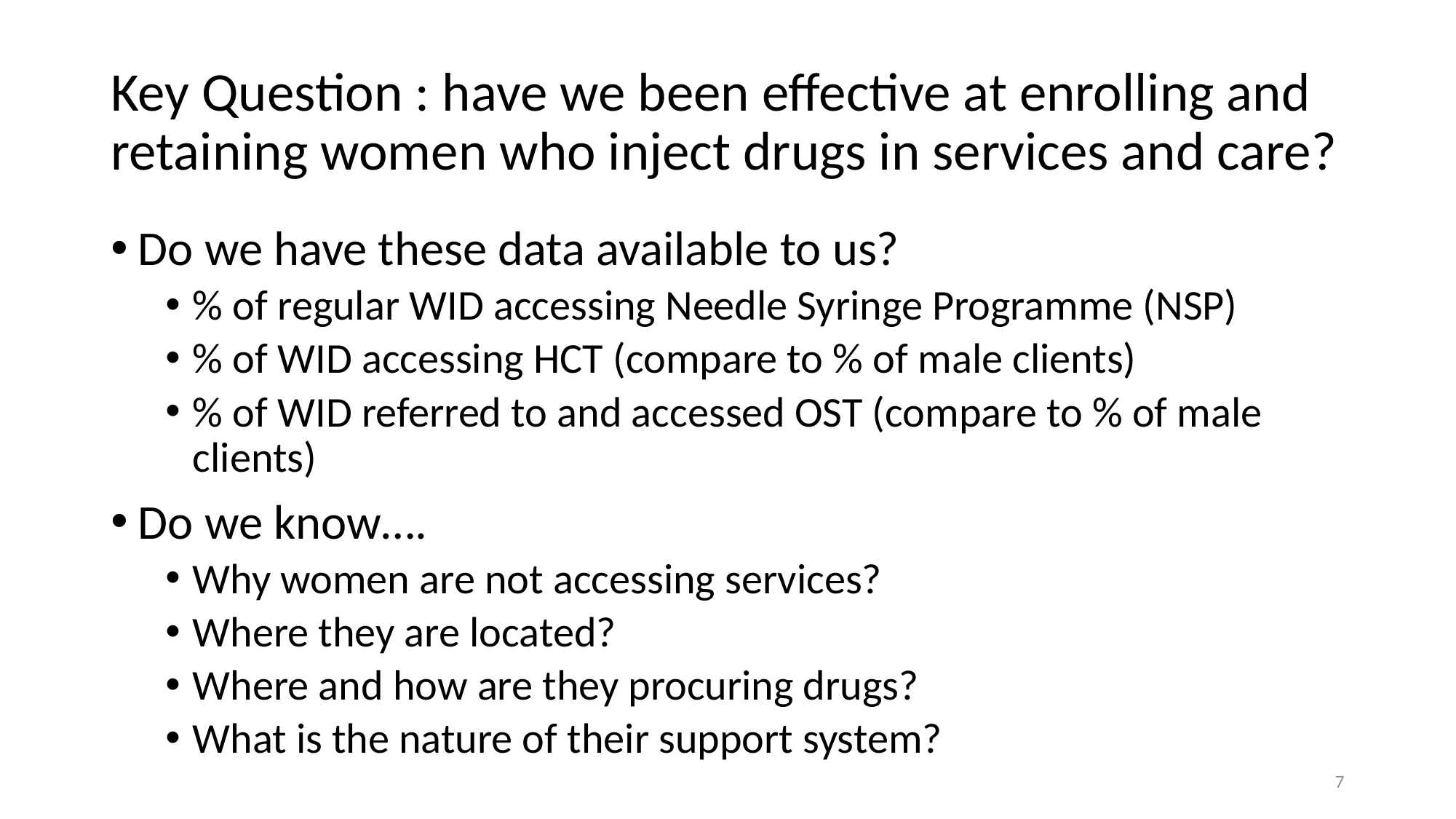

# Key Question : have we been effective at enrolling and retaining women who inject drugs in services and care?
Do we have these data available to us?
% of regular WID accessing Needle Syringe Programme (NSP)
% of WID accessing HCT (compare to % of male clients)
% of WID referred to and accessed OST (compare to % of male clients)
Do we know….
Why women are not accessing services?
Where they are located?
Where and how are they procuring drugs?
What is the nature of their support system?

7